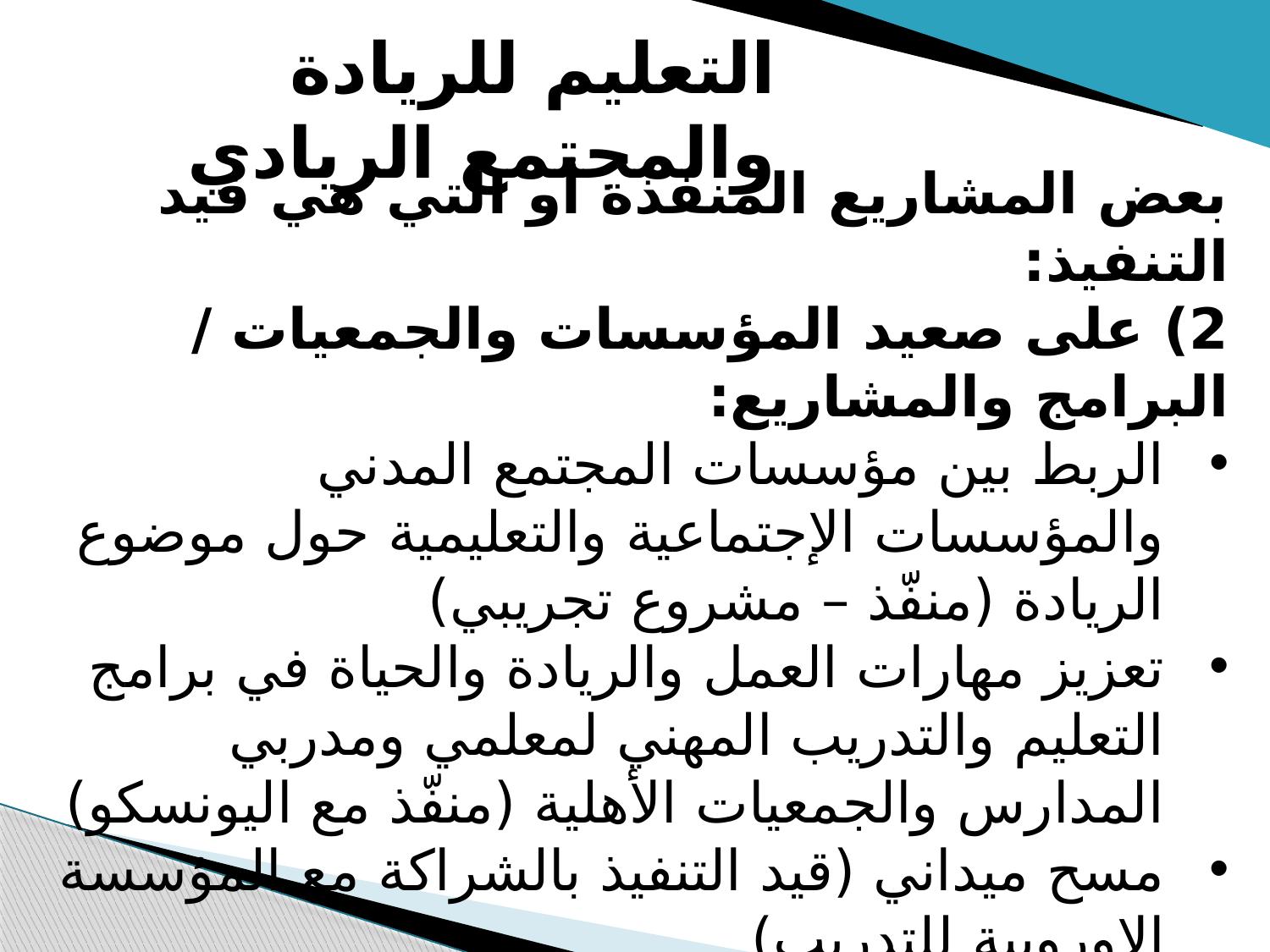

التعليم للريادة والمجتمع الريادي

بعض المشاريع المنفذة أو التي هي قيد التنفيذ:
2) على صعيد المؤسسات والجمعيات / البرامج والمشاريع:
الربط بين مؤسسات المجتمع المدني والمؤسسات الإجتماعية والتعليمية حول موضوع الريادة (منفّذ – مشروع تجريبي)
تعزيز مهارات العمل والريادة والحياة في برامج التعليم والتدريب المهني لمعلمي ومدربي المدارس والجمعيات الأهلية (منفّذ مع اليونسكو)
مسح ميداني (قيد التنفيذ بالشراكة مع المؤسسة الاوروبية للتدريب)
رفع قدرات العاملين في المؤسسات والجمعيات (قيد الدرس)
مشروع المعايير الموحدة لمسابقات المشاريع الريادية (قيد الدرس)
...